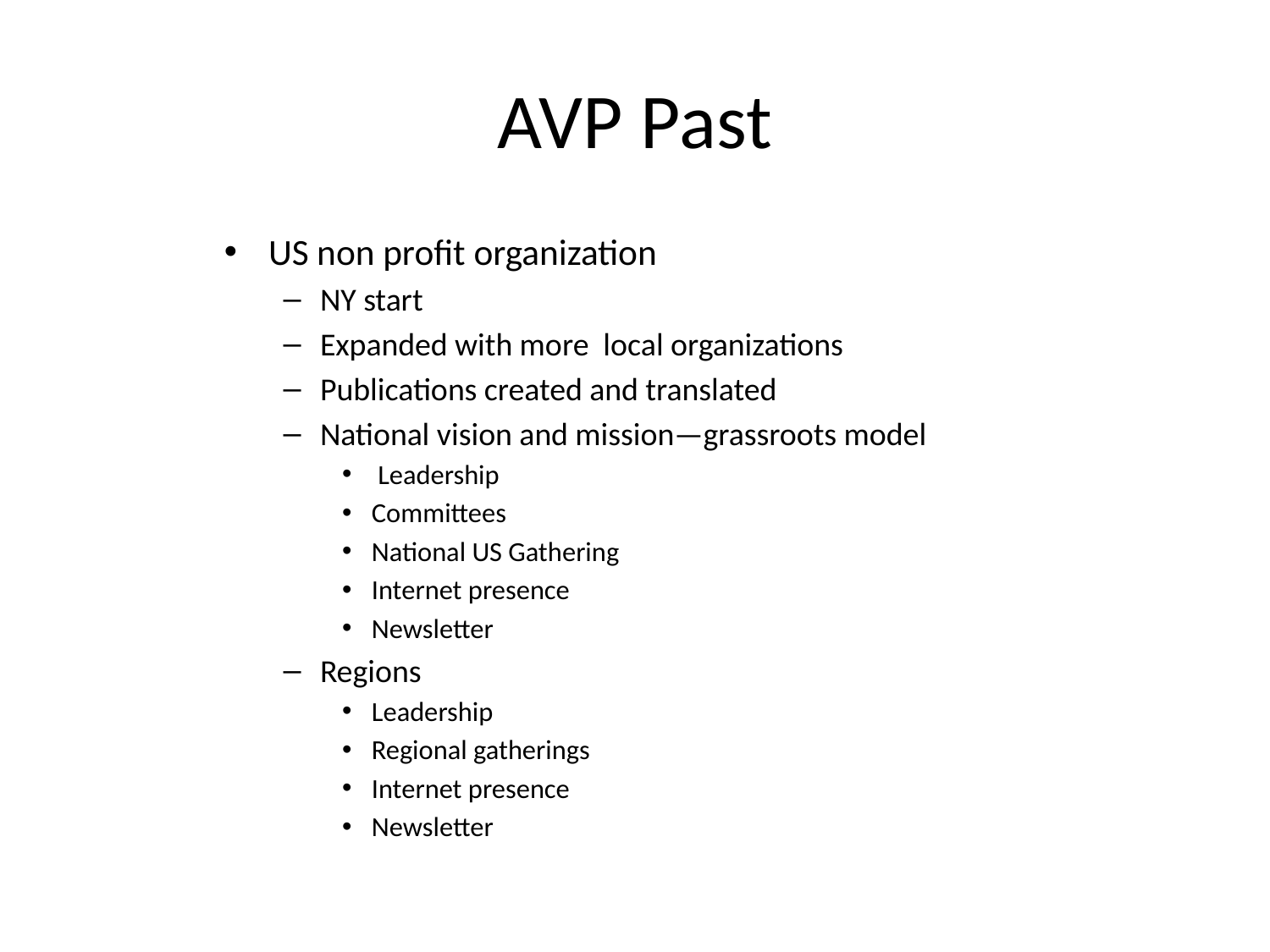

# AVP Past
US non profit organization
NY start
Expanded with more  local organizations
Publications created and translated
National vision and mission—grassroots model
 Leadership
Committees
National US Gathering
Internet presence
Newsletter
Regions
Leadership
Regional gatherings
Internet presence
Newsletter